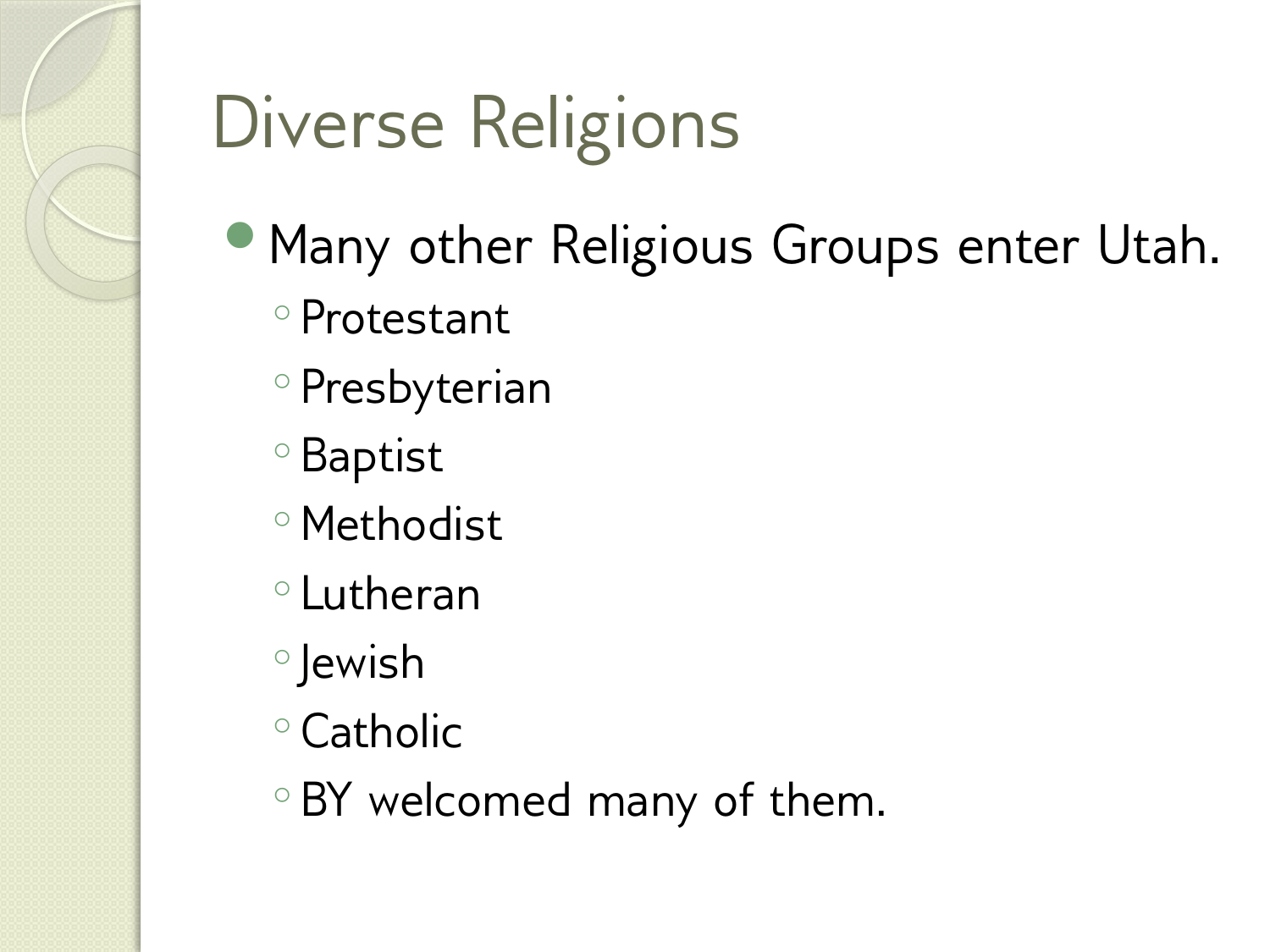

# Diverse Religions
Many other Religious Groups enter Utah.
Protestant
Presbyterian
Baptist
Methodist
Lutheran
Jewish
Catholic
BY welcomed many of them.